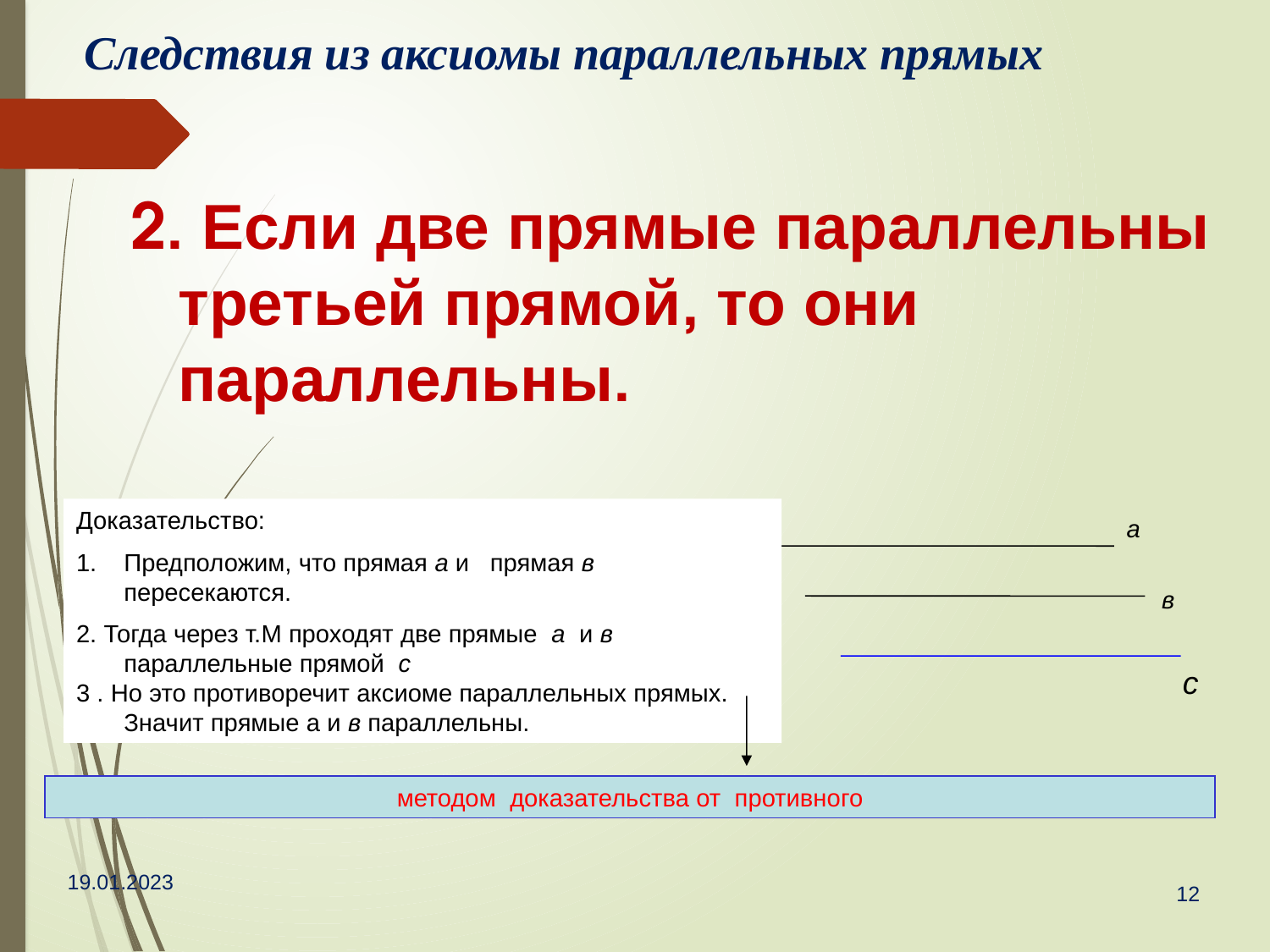

# Следствия из аксиомы параллельных прямых

2. Если две прямые параллельны третьей прямой, то они параллельны.

Доказательство:
Предположим, что прямая а и   прямая в  пересекаются.
2. Тогда через т.М проходят две прямые  а  и в  параллельные прямой  с
3 . Но это противоречит аксиоме параллельных прямых. Значит прямые а и в параллельны.
а

в

с

методом  доказательства от  противного
19.01.2023
12